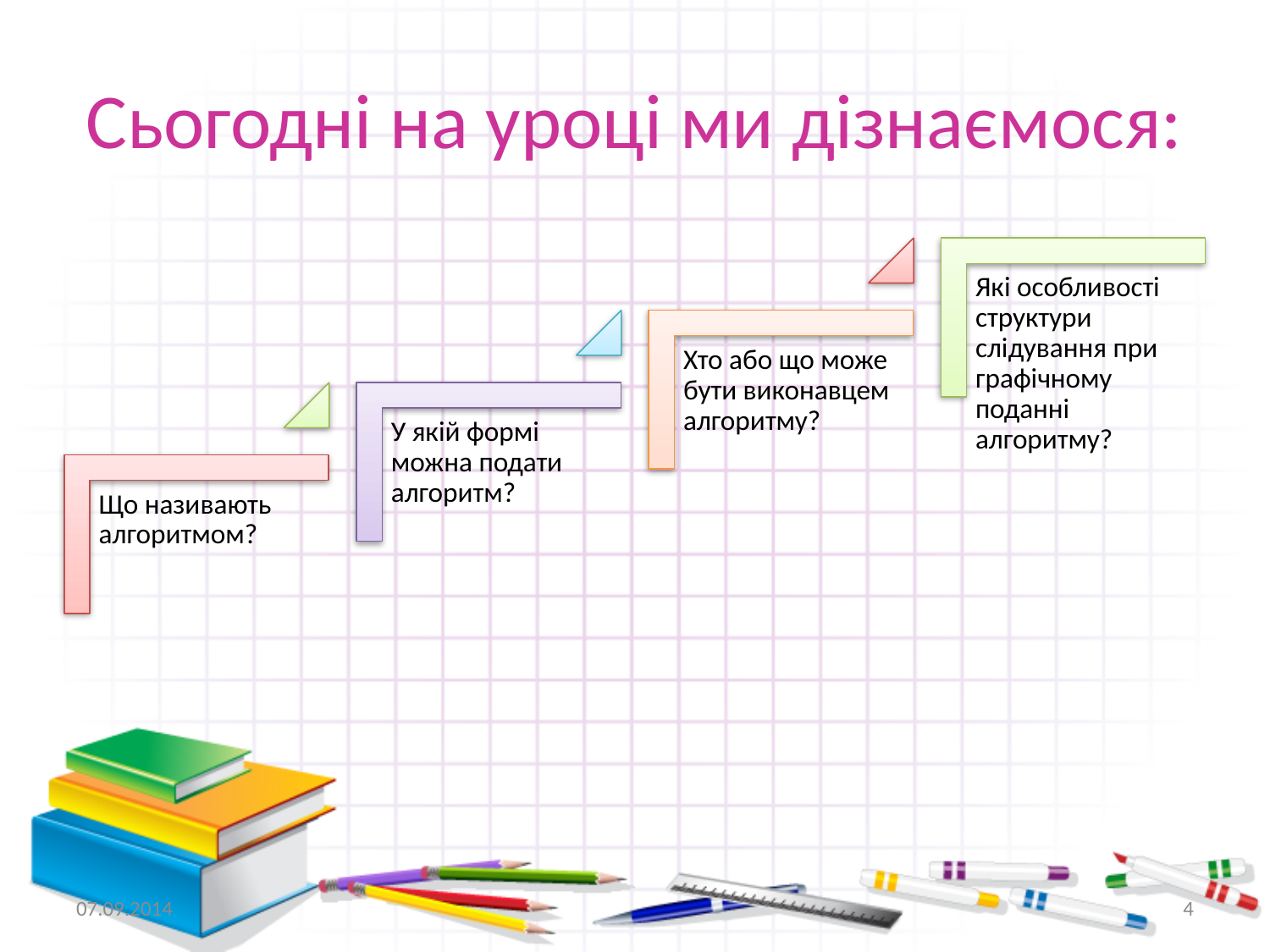

# Сьогодні на уроці ми дізнаємося:
Що називають алгоритмом?
У якій формі можна подати алгоритм?
Хто або що може бути виконавцем алгоритму?
Які особливості структури слідування при графічному поданні алгоритму?
07.09.2014
4